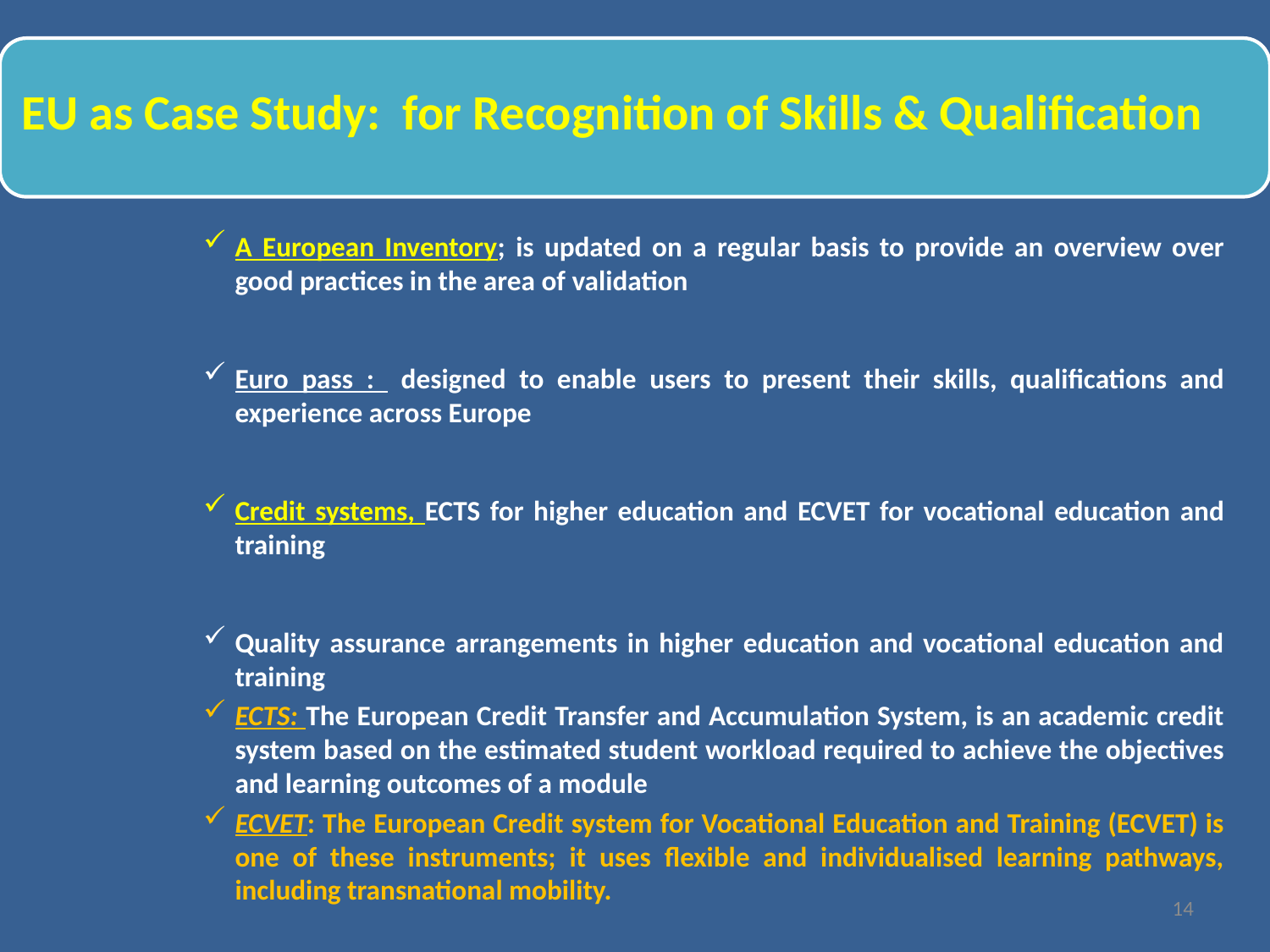

EU as Case Study:  for Recognition of Skills & Qualification
A European Inventory; is updated on a regular basis to provide an overview over good practices in the area of validation

Euro pass :  designed to enable users to present their skills, qualifications and experience across Europe

Credit systems, ECTS for higher education and ECVET for vocational education and training

Quality assurance arrangements in higher education and vocational education and training
ECTS: The European Credit Transfer and Accumulation System, is an academic credit system based on the estimated student workload required to achieve the objectives and learning outcomes of a module
ECVET: The European Credit system for Vocational Education and Training (ECVET) is one of these instruments; it uses flexible and individualised learning pathways, including transnational mobility.
14